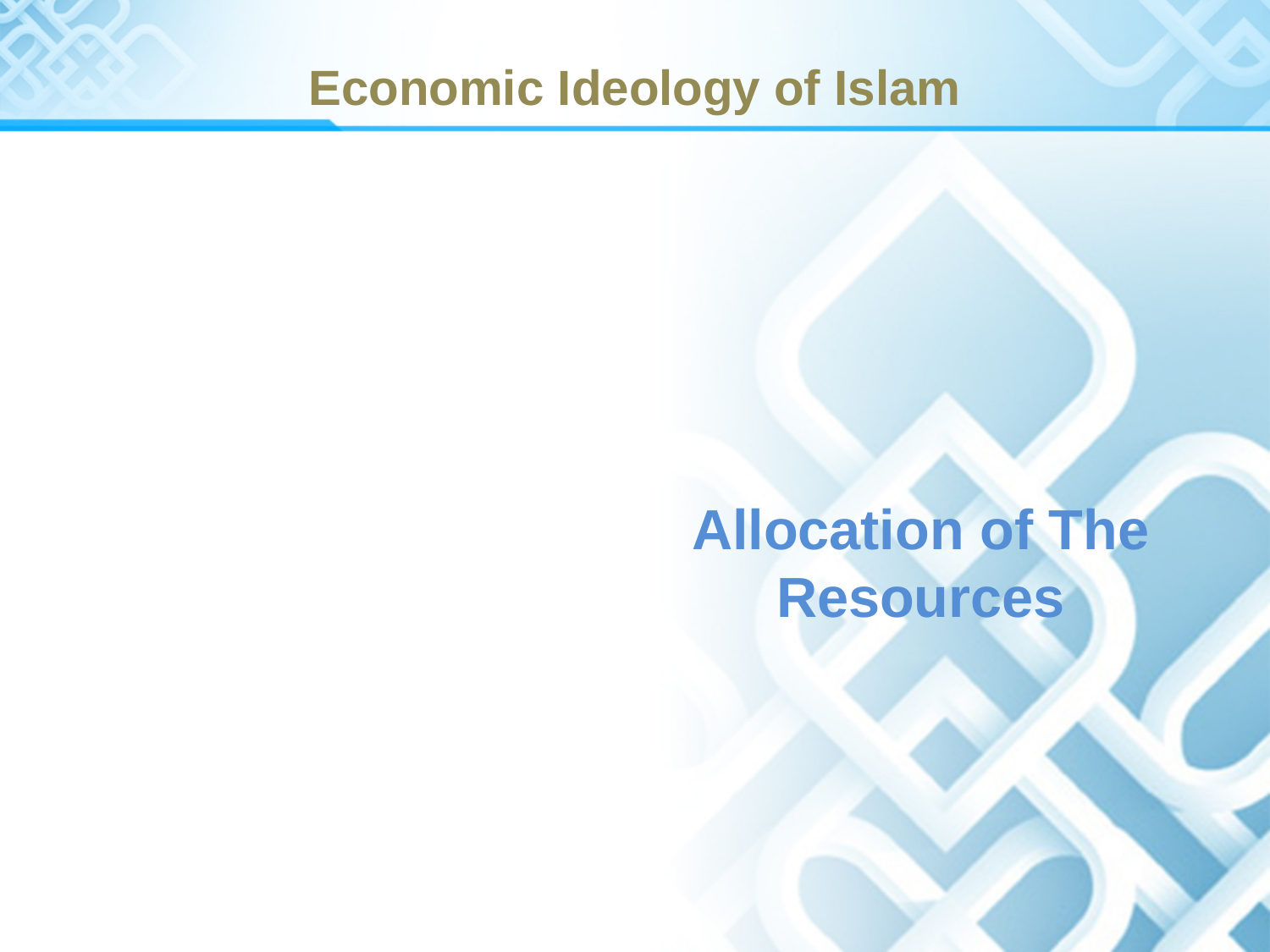

# Economic Ideology of Islam
Allocation of The Resources